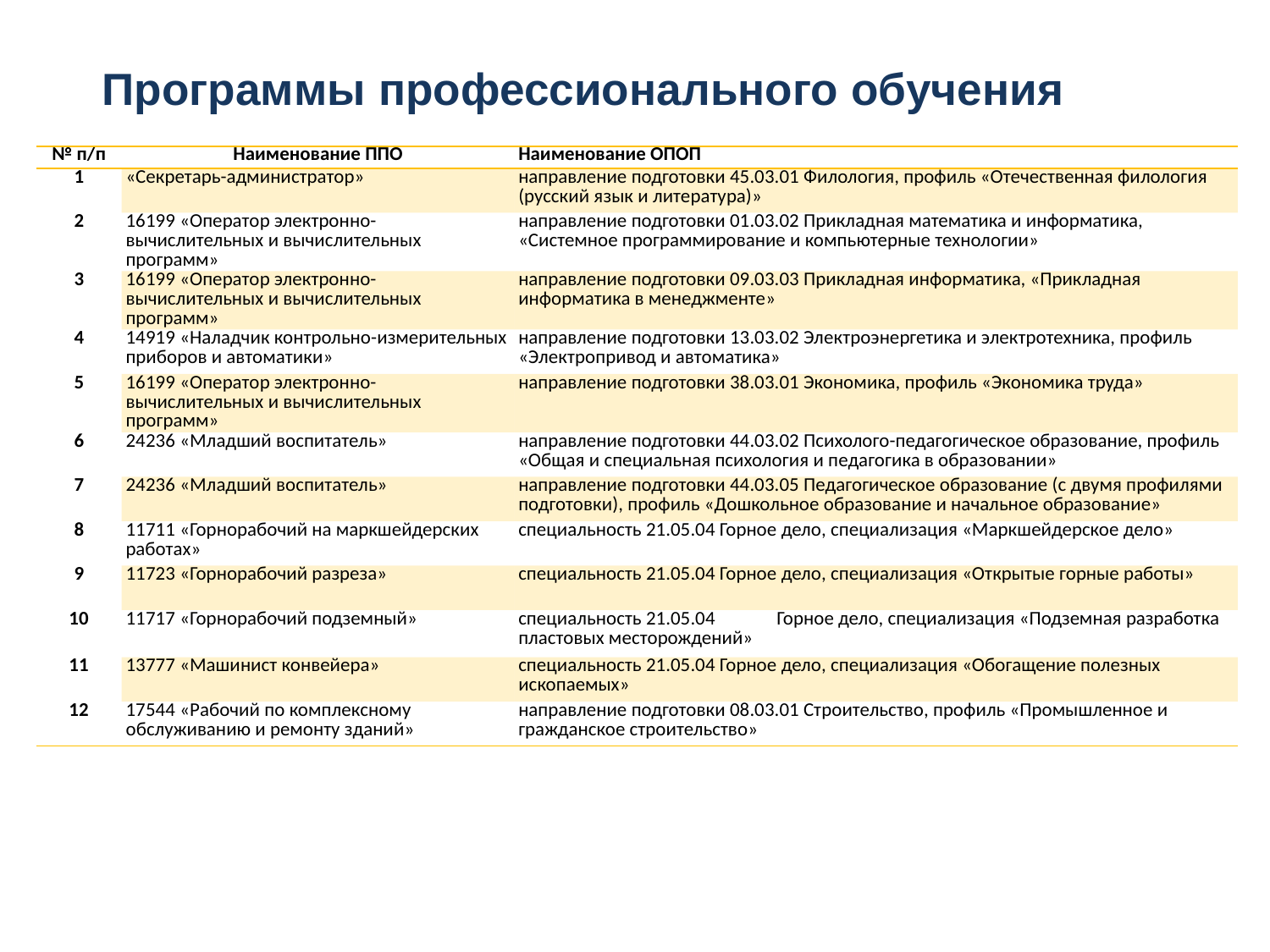

# Программы профессионального обучения
| № п/п | Наименование ППО | Наименование ОПОП |
| --- | --- | --- |
| 1 | «Секретарь-администратор» | направление подготовки 45.03.01 Филология, профиль «Отечественная филология (русский язык и литература)» |
| 2 | 16199 «Оператор электронно-вычислительных и вычислительных программ» | направление подготовки 01.03.02 Прикладная математика и информатика, «Системное программирование и компьютерные технологии» |
| 3 | 16199 «Оператор электронно-вычислительных и вычислительных программ» | направление подготовки 09.03.03 Прикладная информатика, «Прикладная информатика в менеджменте» |
| 4 | 14919 «Наладчик контрольно-измерительных приборов и автоматики» | направление подготовки 13.03.02 Электроэнергетика и электротехника, профиль «Электропривод и автоматика» |
| 5 | 16199 «Оператор электронно-вычислительных и вычислительных программ» | направление подготовки 38.03.01 Экономика, профиль «Экономика труда» |
| 6 | 24236 «Младший воспитатель» | направление подготовки 44.03.02 Психолого-педагогическое образование, профиль «Общая и специальная психология и педагогика в образовании» |
| 7 | 24236 «Младший воспитатель» | направление подготовки 44.03.05 Педагогическое образование (с двумя профилями подготовки), профиль «Дошкольное образование и начальное образование» |
| 8 | 11711 «Горнорабочий на маркшейдерских работах» | специальность 21.05.04 Горное дело, специализация «Маркшейдерское дело» |
| 9 | 11723 «Горнорабочий разреза» | специальность 21.05.04 Горное дело, специализация «Открытые горные работы» |
| 10 | 11717 «Горнорабочий подземный» | специальность 21.05.04 Горное дело, специализация «Подземная разработка пластовых месторождений» |
| 11 | 13777 «Машинист конвейера» | специальность 21.05.04 Горное дело, специализация «Обогащение полезных ископаемых» |
| 12 | 17544 «Рабочий по комплексному обслуживанию и ремонту зданий» | направление подготовки 08.03.01 Строительство, профиль «Промышленное и гражданское строительство» |